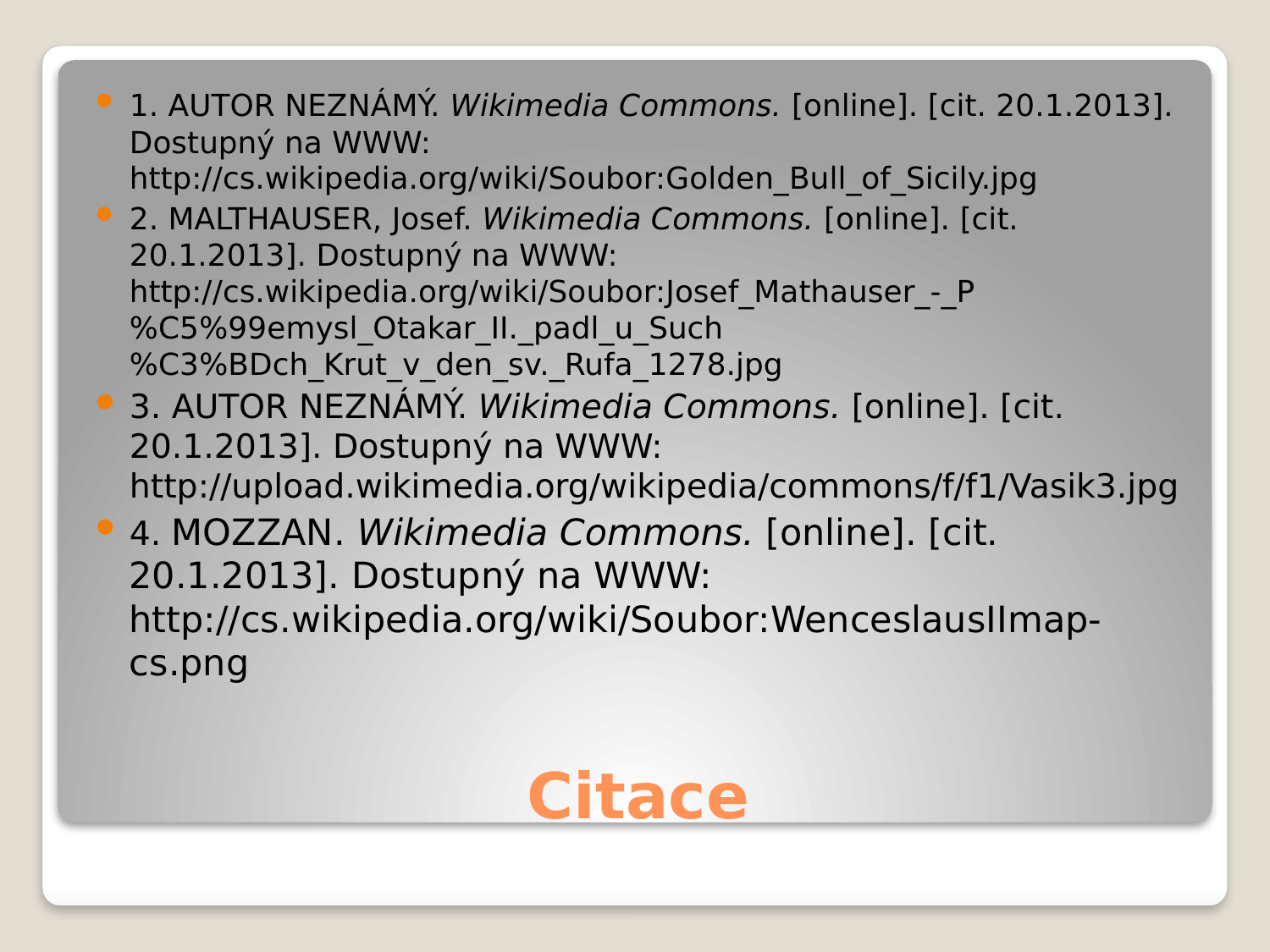

1. AUTOR NEZNÁMÝ. Wikimedia Commons. [online]. [cit. 20.1.2013]. Dostupný na WWW: http://cs.wikipedia.org/wiki/Soubor:Golden_Bull_of_Sicily.jpg
2. MALTHAUSER, Josef. Wikimedia Commons. [online]. [cit. 20.1.2013]. Dostupný na WWW: http://cs.wikipedia.org/wiki/Soubor:Josef_Mathauser_-_P%C5%99emysl_Otakar_II._padl_u_Such%C3%BDch_Krut_v_den_sv._Rufa_1278.jpg
3. AUTOR NEZNÁMÝ. Wikimedia Commons. [online]. [cit. 20.1.2013]. Dostupný na WWW: http://upload.wikimedia.org/wikipedia/commons/f/f1/Vasik3.jpg
4. MOZZAN. Wikimedia Commons. [online]. [cit. 20.1.2013]. Dostupný na WWW: http://cs.wikipedia.org/wiki/Soubor:WenceslausIImap-cs.png
# Citace